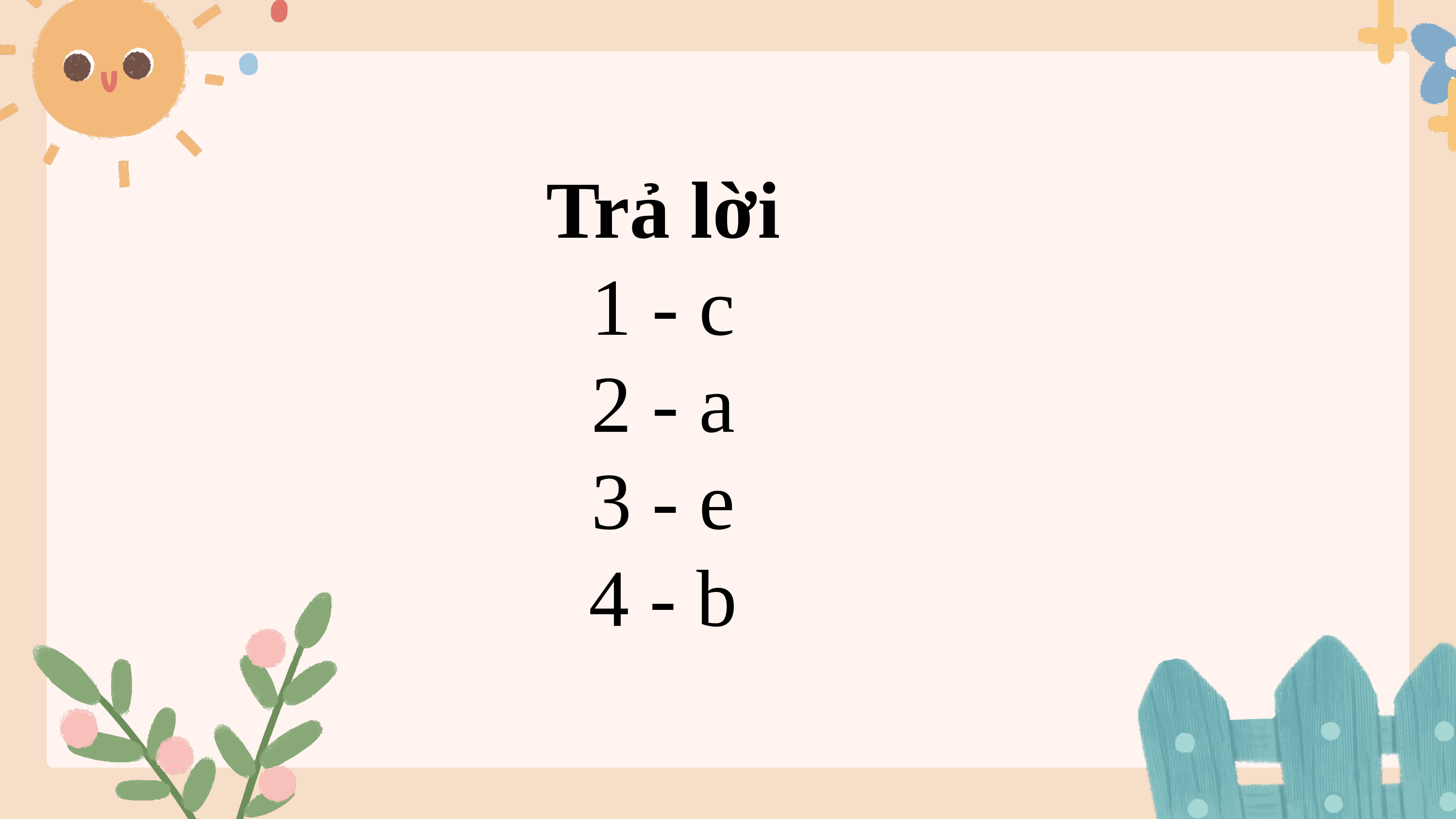

Trả lời
1 - c
2 - a
3 - e
4 - b